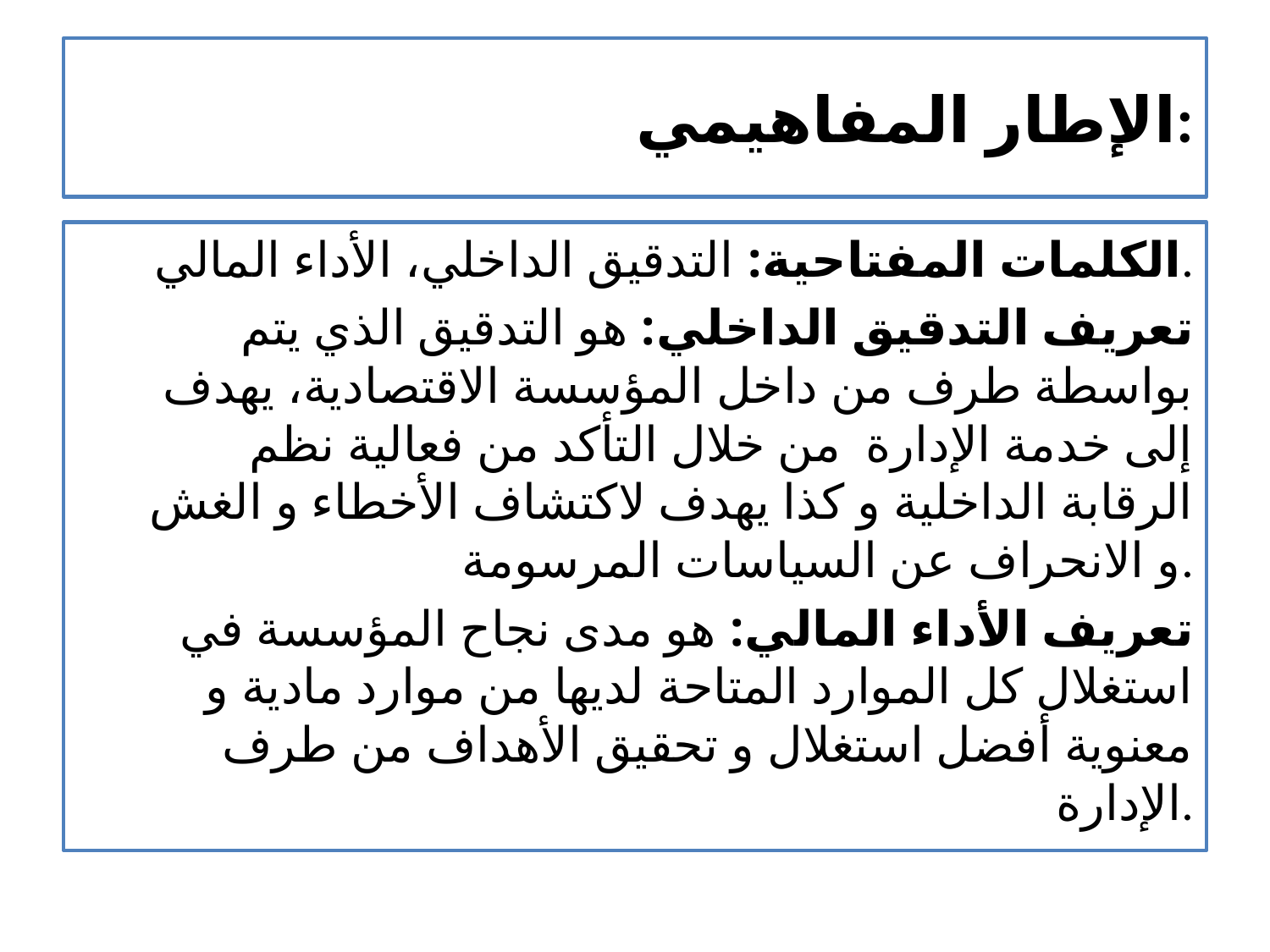

# الإطار المفاهيمي:
الكلمات المفتاحية: التدقيق الداخلي، الأداء المالي.
تعريف التدقيق الداخلي: هو التدقيق الذي يتم بواسطة طرف من داخل المؤسسة الاقتصادية، يهدف إلى خدمة الإدارة  من خلال التأكد من فعالية نظم الرقابة الداخلية و كذا يهدف لاكتشاف الأخطاء و الغش و الانحراف عن السياسات المرسومة.
تعريف الأداء المالي: هو مدى نجاح المؤسسة في استغلال كل الموارد المتاحة لديها من موارد مادية و معنوية أفضل استغلال و تحقيق الأهداف من طرف الإدارة.